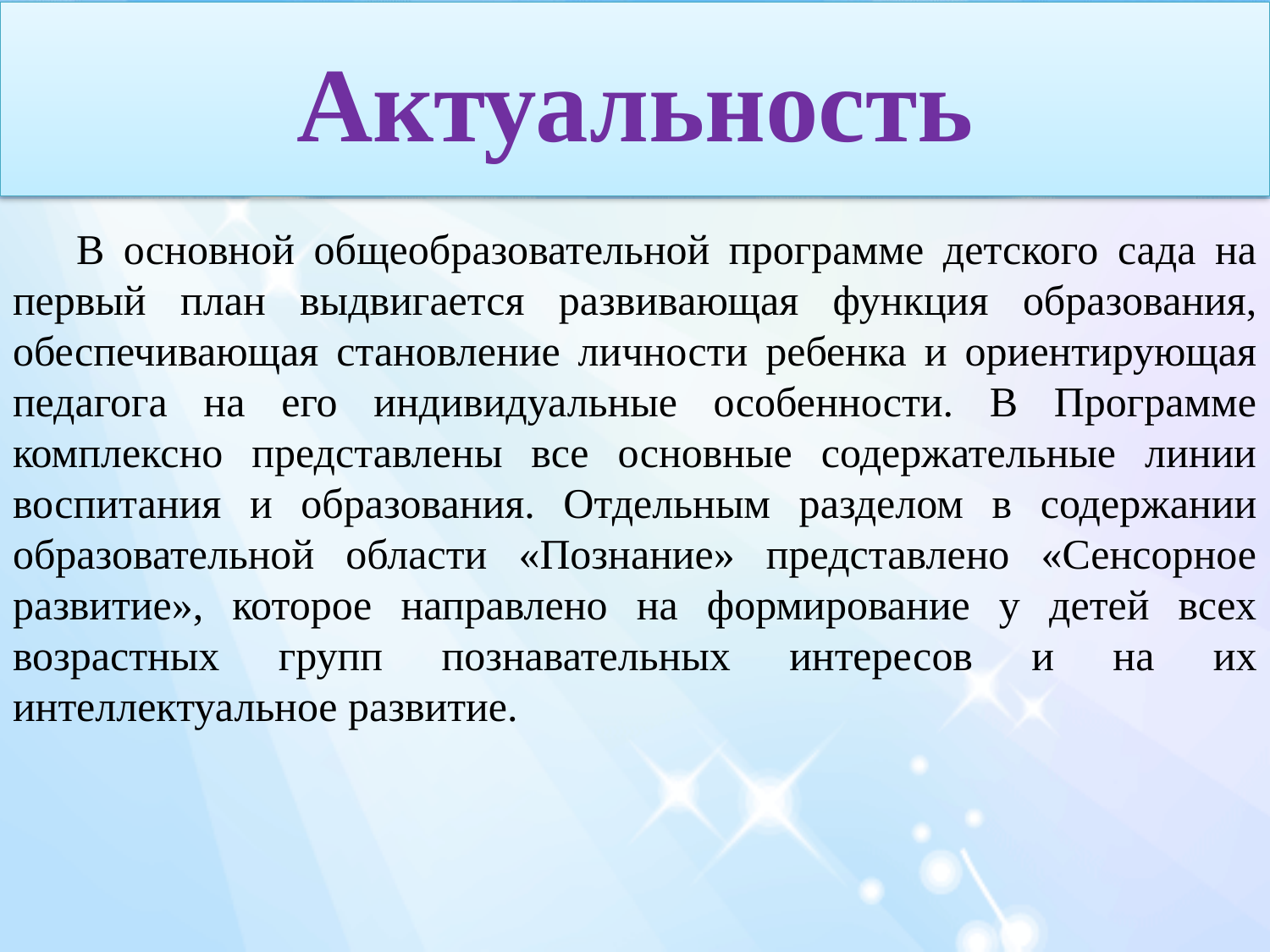

# Актуальность
В основной общеобразовательной программе детского сада на первый план выдвигается развивающая функция образования, обеспечивающая становление личности ребенка и ориентирующая педагога на его индивидуальные особенности. В Программе комплексно представлены все основные содержательные линии воспитания и образования. Отдельным разделом в содержании образовательной области «Познание» представлено «Сенсорное развитие», которое направлено на формирование у детей всех возрастных групп познавательных интересов и на их интеллектуальное развитие.